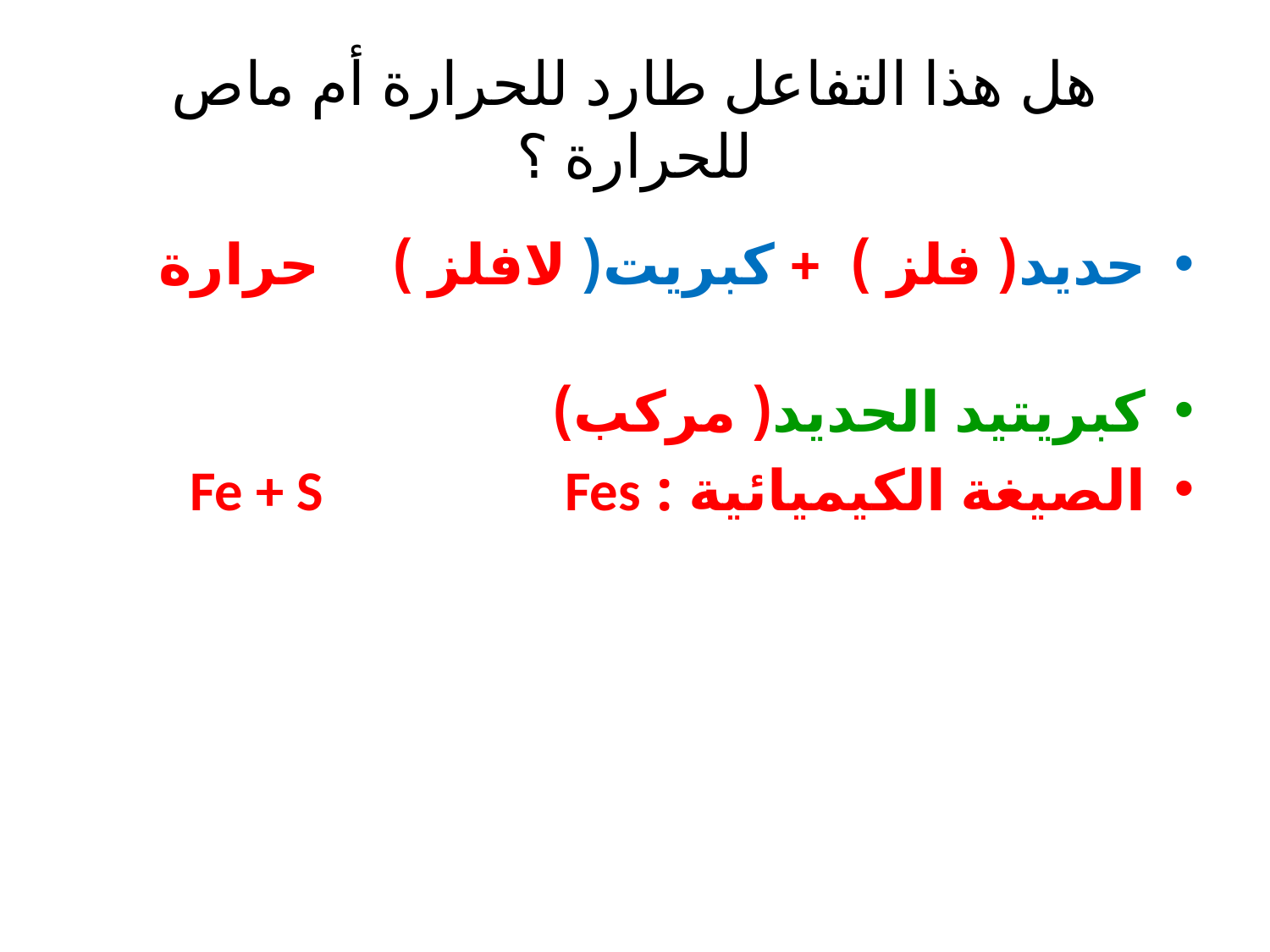

# هل هذا التفاعل طارد للحرارة أم ماص للحرارة ؟
حديد( فلز )  + كبريت( لافلز )     حرارة
كبريتيد الحديد( مركب)
الصيغة الكيميائية : Fe + S                   Fes